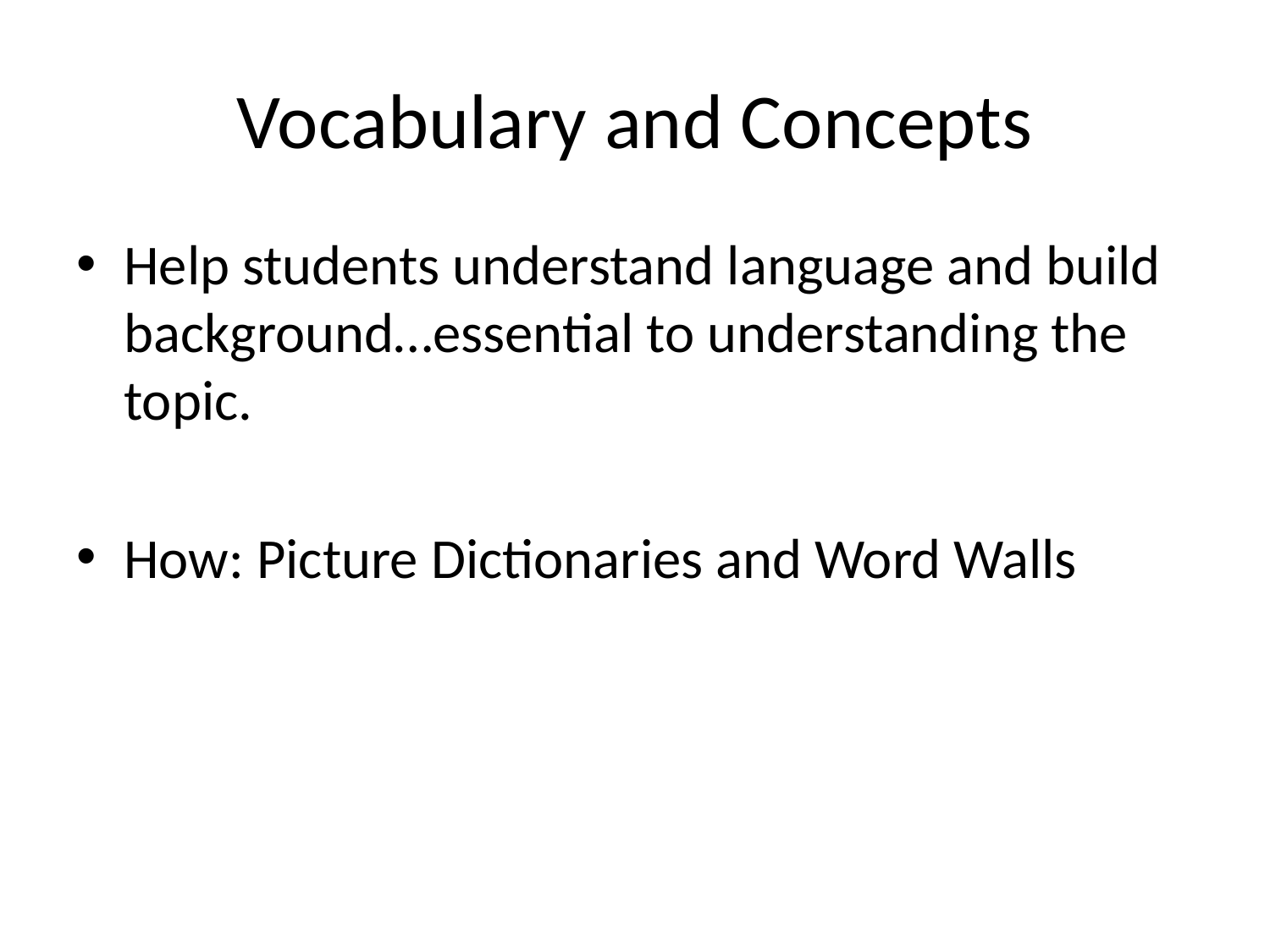

# Vocabulary and Concepts
Help students understand language and build background…essential to understanding the topic.

How: Picture Dictionaries and Word Walls